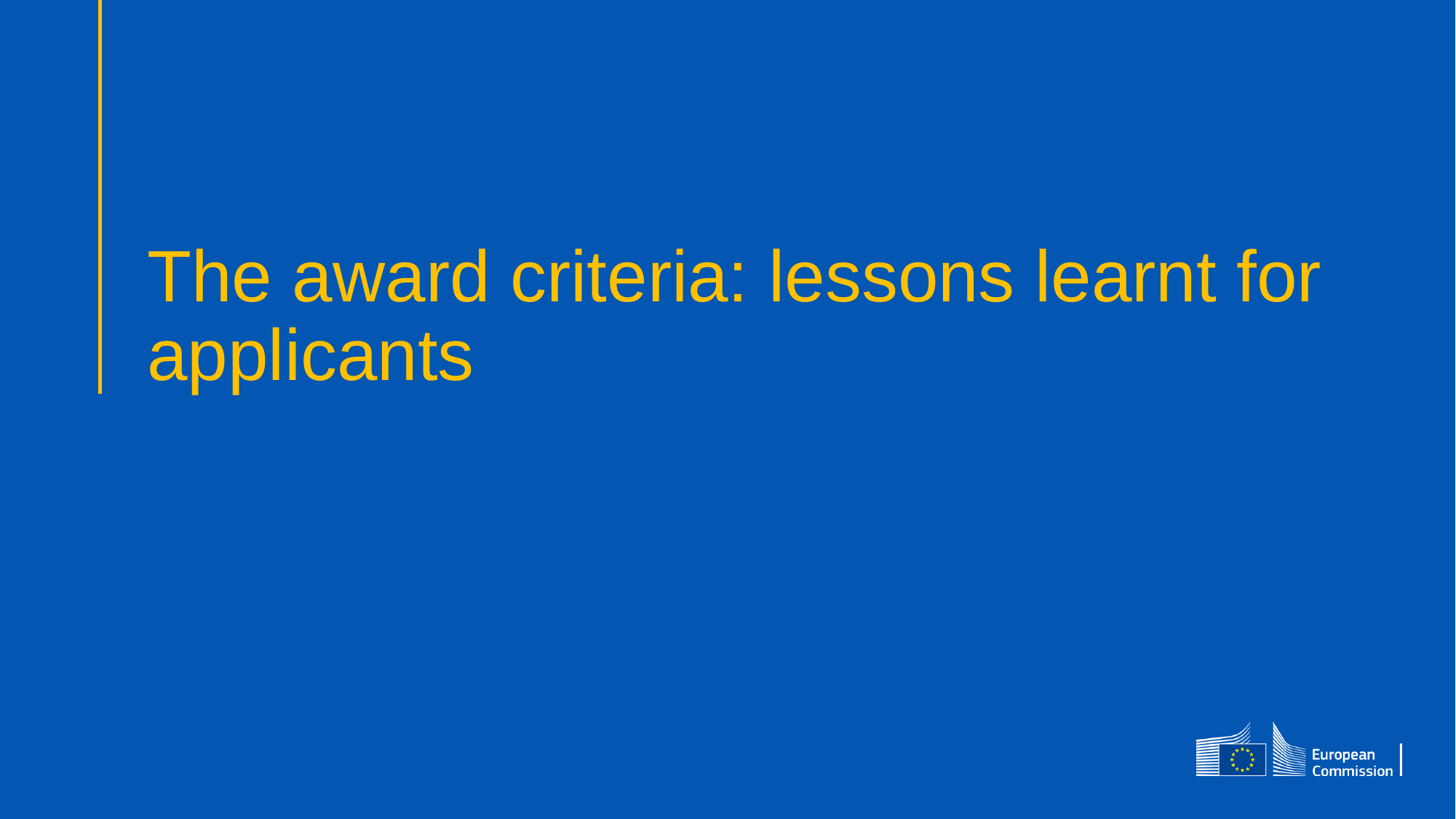

# The award criteria: lessons learnt for applicants